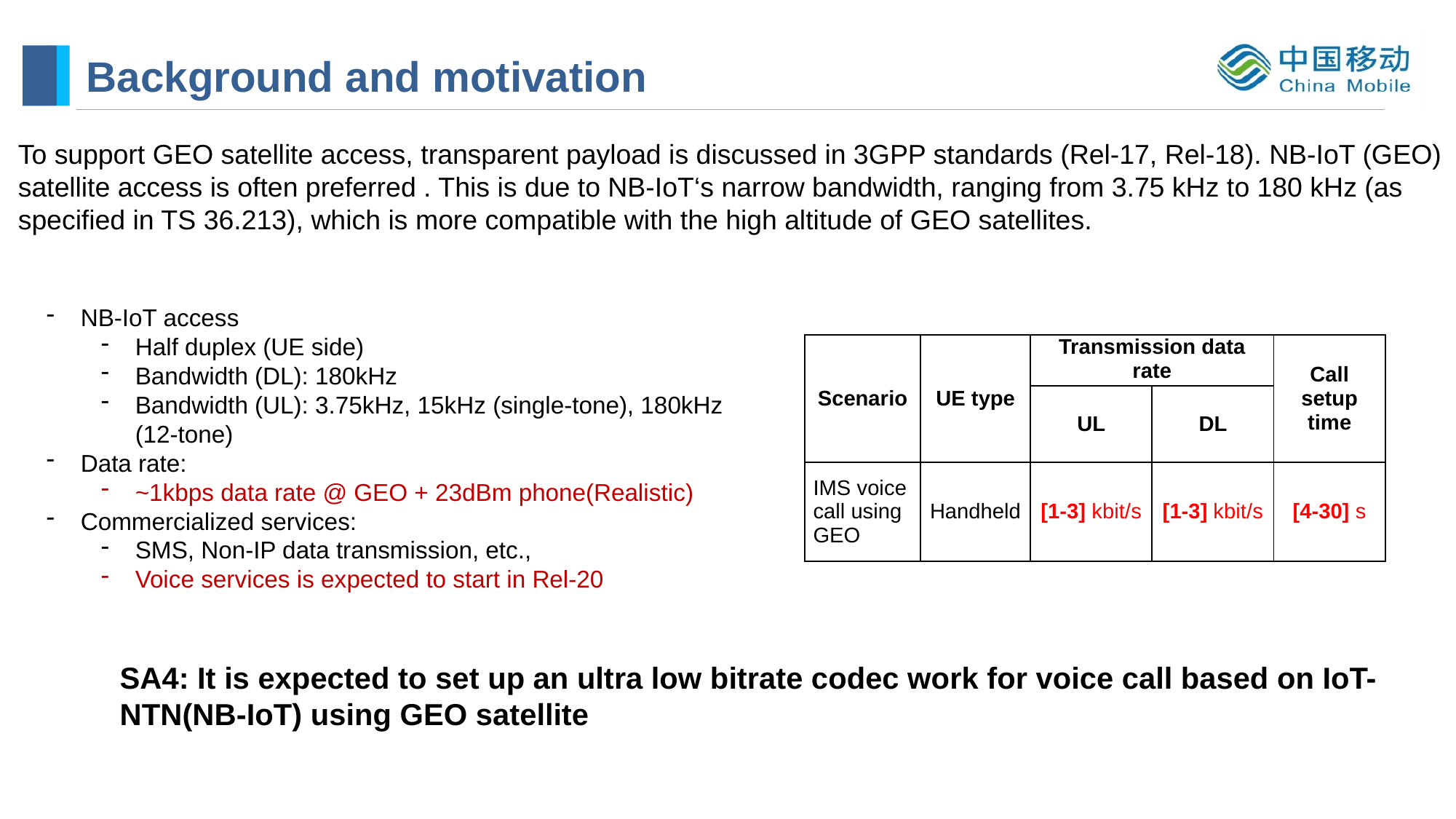

# Background and motivation
To support GEO satellite access, transparent payload is discussed in 3GPP standards (Rel-17, Rel-18). NB-IoT (GEO) satellite access is often preferred . This is due to NB-IoT‘s narrow bandwidth, ranging from 3.75 kHz to 180 kHz (as specified in TS 36.213), which is more compatible with the high altitude of GEO satellites.
NB-IoT access
Half duplex (UE side)
Bandwidth (DL): 180kHz
Bandwidth (UL): 3.75kHz, 15kHz (single-tone), 180kHz (12-tone)
Data rate:
~1kbps data rate @ GEO + 23dBm phone(Realistic)
Commercialized services:
SMS, Non-IP data transmission, etc.,
Voice services is expected to start in Rel-20
| Scenario | UE type | Transmission data rate |  | Call setup time |
| --- | --- | --- | --- | --- |
|  |  | UL | DL |  |
| IMS voice call using GEO | Handheld | [1-3] kbit/s | [1-3] kbit/s | [4-30] s |
SA4: It is expected to set up an ultra low bitrate codec work for voice call based on IoT-NTN(NB-IoT) using GEO satellite